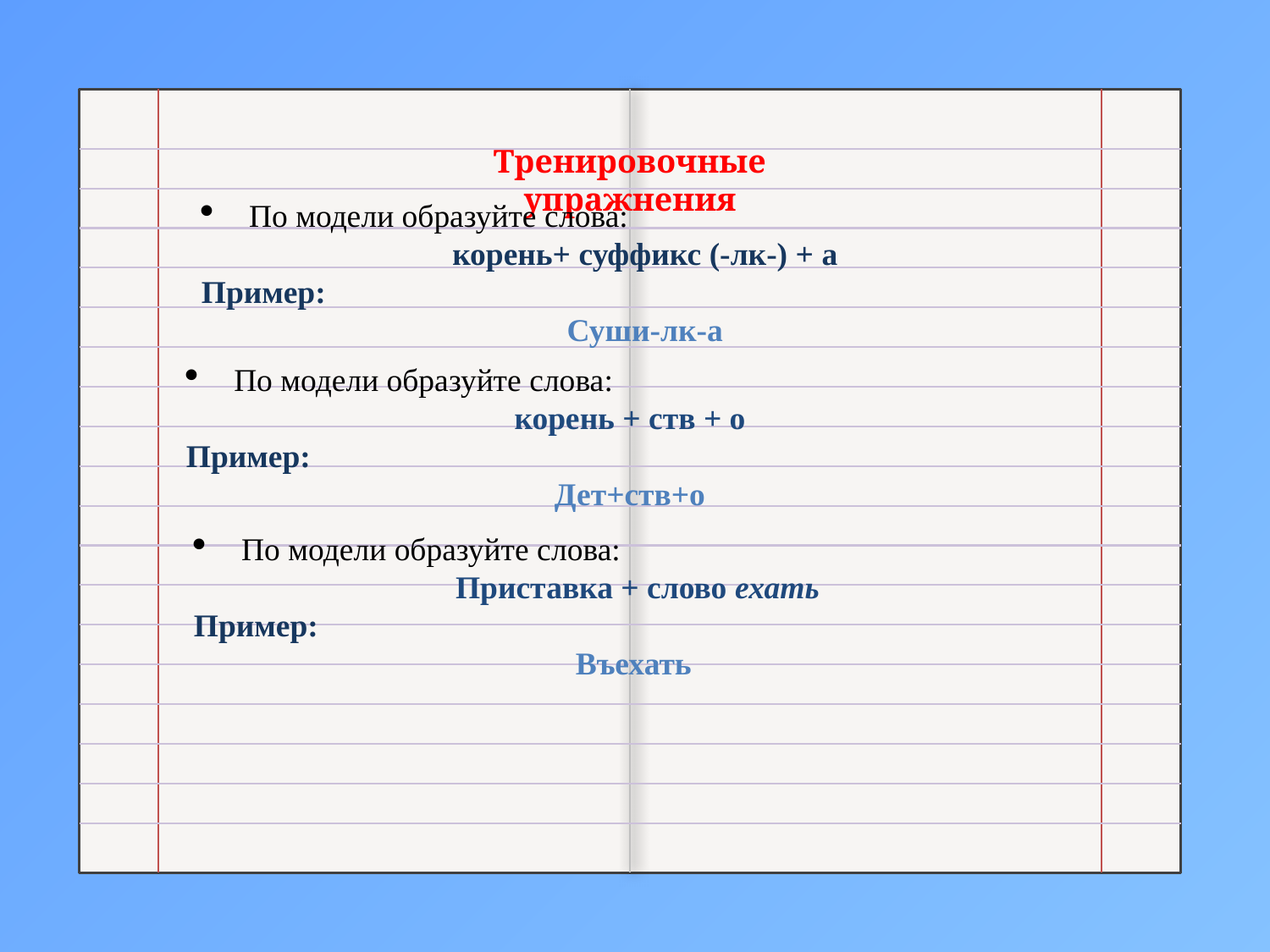

Тренировочные упражнения
По модели образуйте слова:
корень+ суффикс (-лк-) + а
Пример:
Суши-лк-а
По модели образуйте слова:
корень + ств + о
Пример:
Дет+ств+о
По модели образуйте слова:
Приставка + слово ехать
Пример:
Въехать